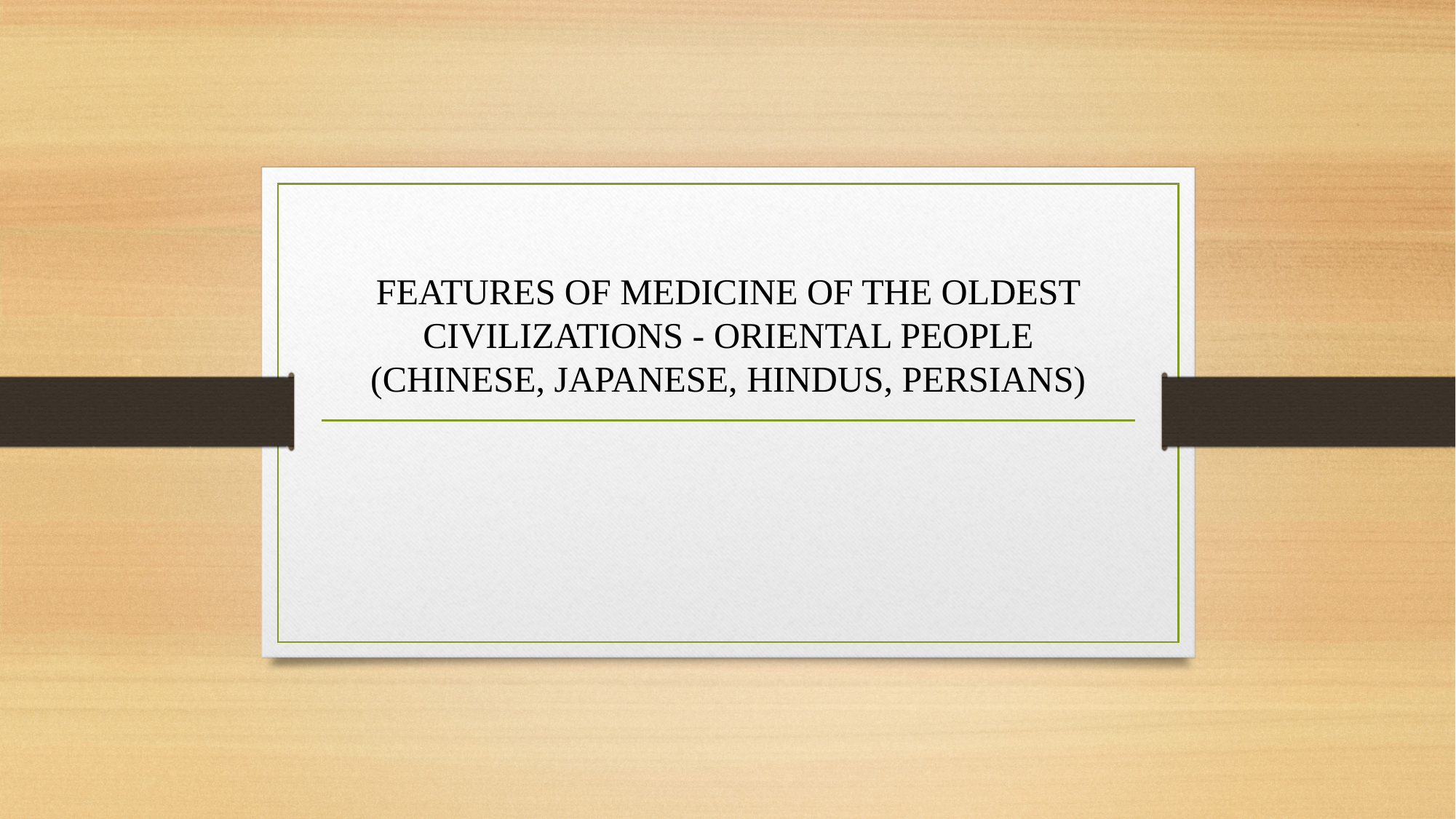

# FEATURES OF MEDICINE OF THE OLDEST CIVILIZATIONS - ORIENTAL PEOPLE (CHINESE, JAPANESE, HINDUS, PERSIANS)